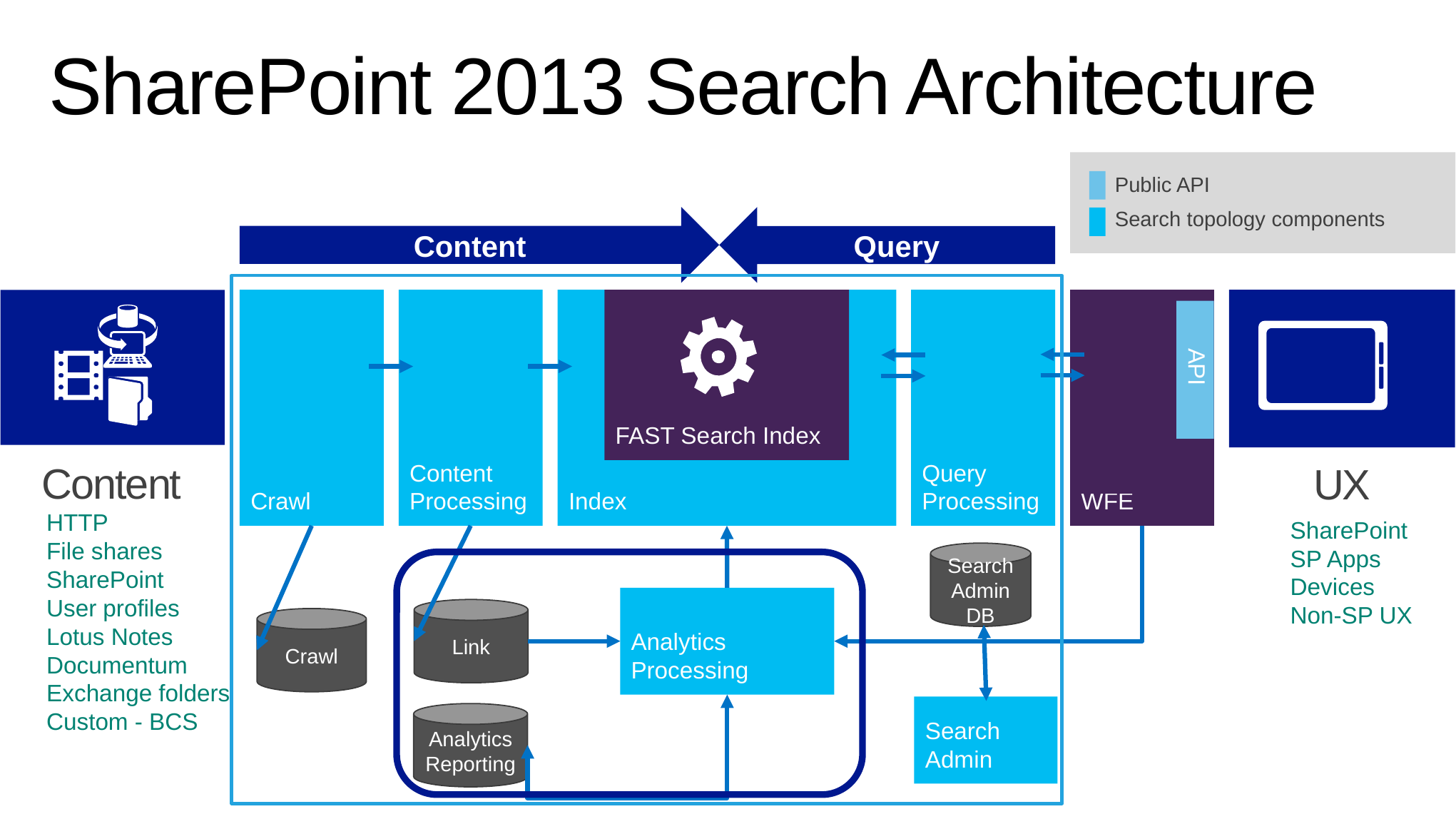

# SharePoint 2013 Search Architecture

Public API

Search topology components

Content
Query

FAST Search Index

UX
Crawl
Content
Processing
Index
Query
Processing
WFE

Content
API

HTTP
File shares
SharePoint
User profiles
Lotus Notes
Documentum
Exchange folders
Custom - BCS
SharePoint
SP Apps
Devices
Non-SP UX
Search Admin DB

Analytics
Processing
Link
Crawl

Search
Admin
Analytics Reporting